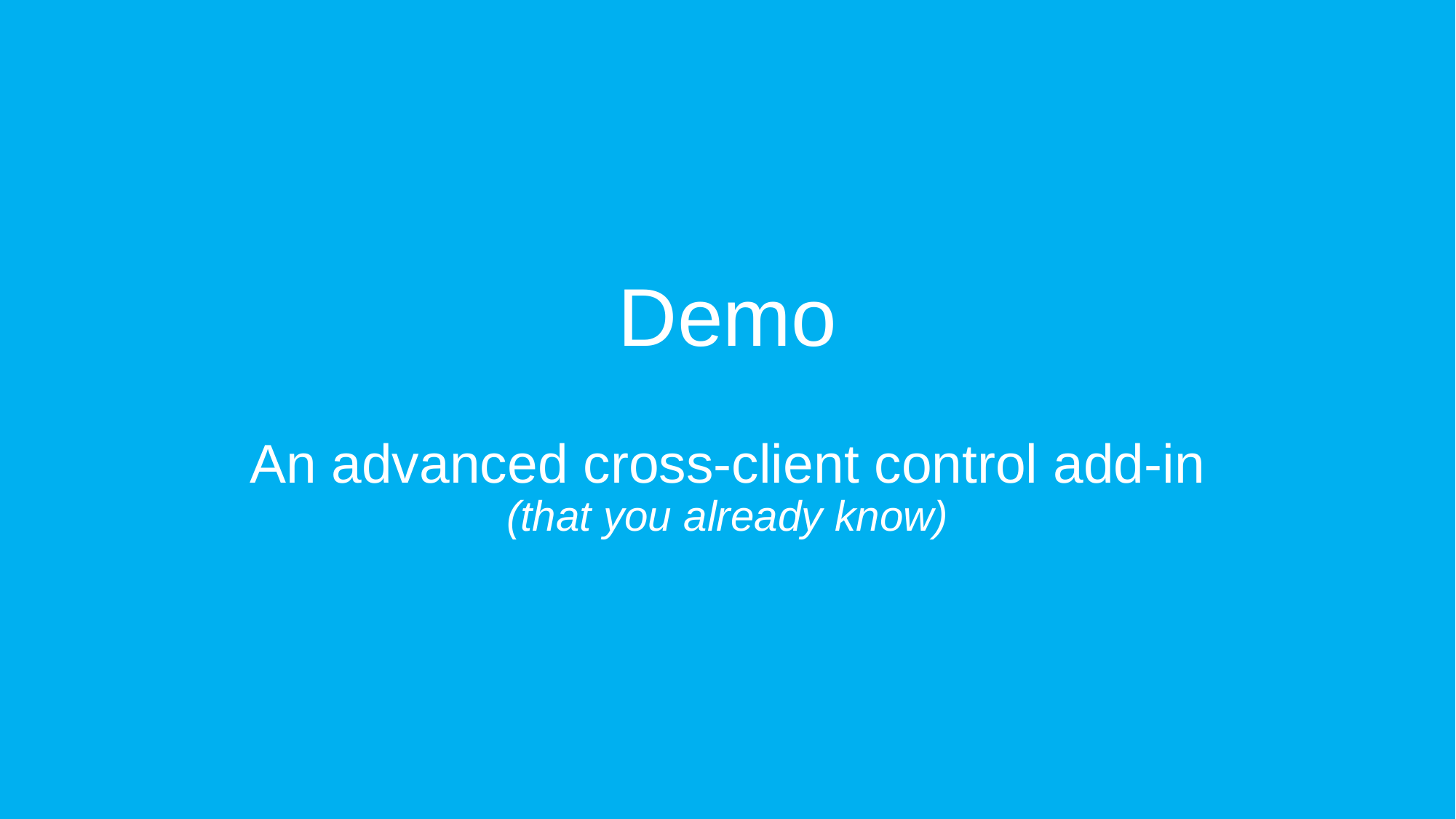

Demo
An advanced cross-client control add-in
(that you already know)